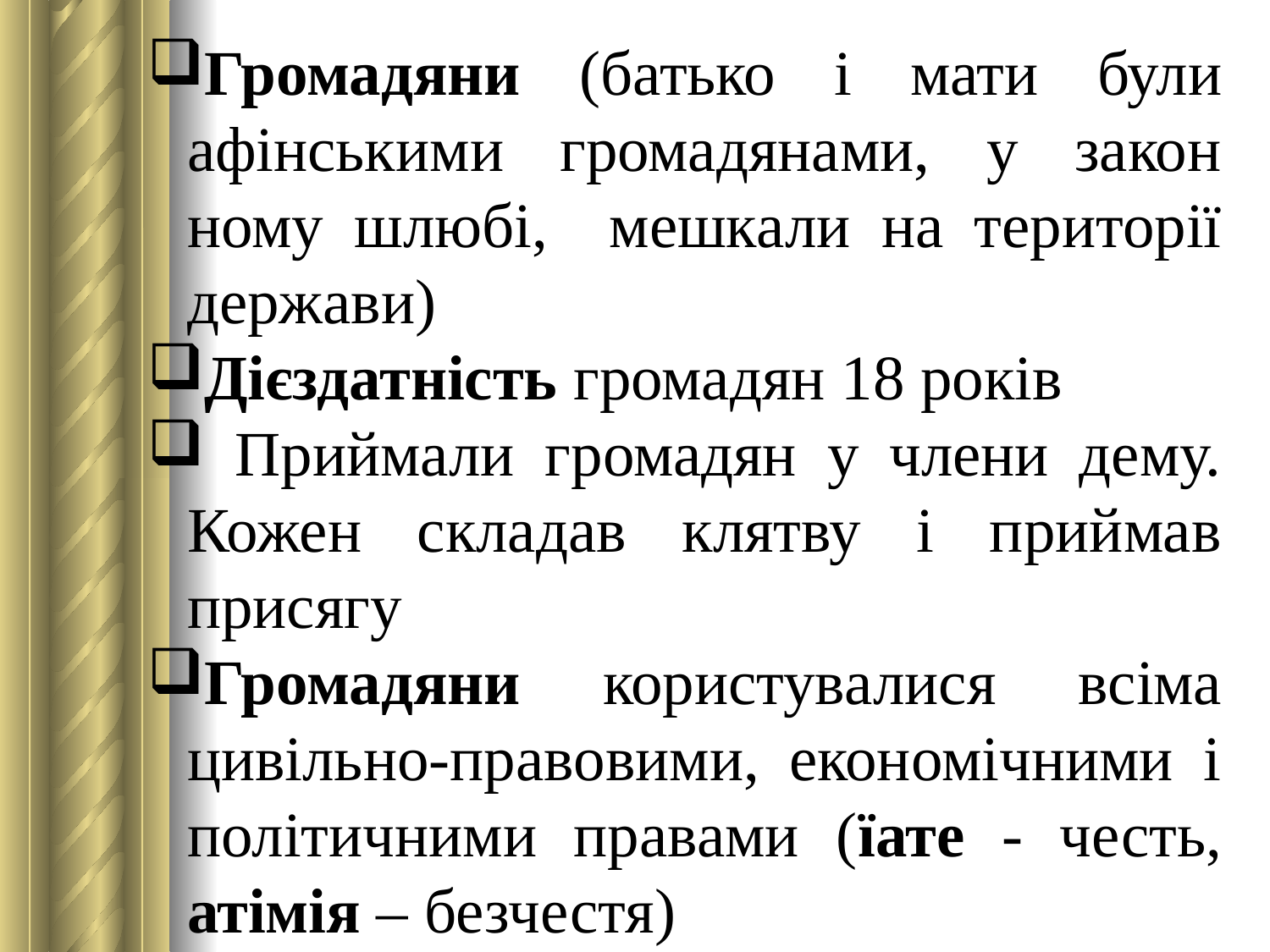

Громадяни (батько і мати були афінськими громадянами, у закон­ному шлюбі,  мешкали на території держави)
Дієздатність громадян 18 років
 Приймали громадян у члени дему. Кожен складав клятву і приймав присягу
Громадяни користувалися всіма цивільно-правовими, економічними і політичними правами (їате - честь, атімія – безчестя)